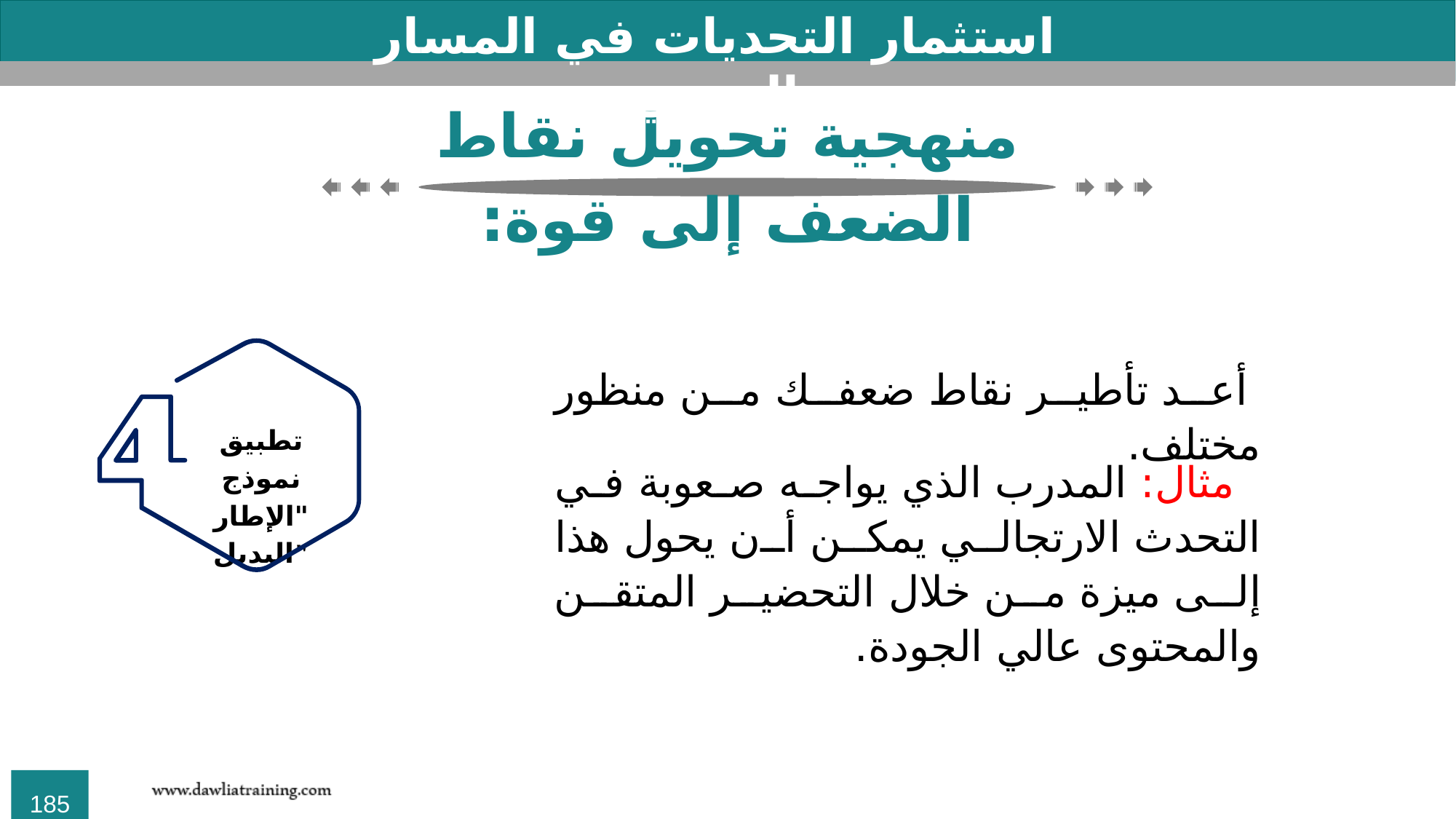

استثمار التحديات في المسار المهني
منهجية تحويل نقاط الضعف إلى قوة:

تطبيق نموذج "الإطار البديل"
 أعد تأطير نقاط ضعفك من منظور مختلف.
  مثال: المدرب الذي يواجه صعوبة في التحدث الارتجالي يمكن أن يحول هذا إلى ميزة من خلال التحضير المتقن والمحتوى عالي الجودة.